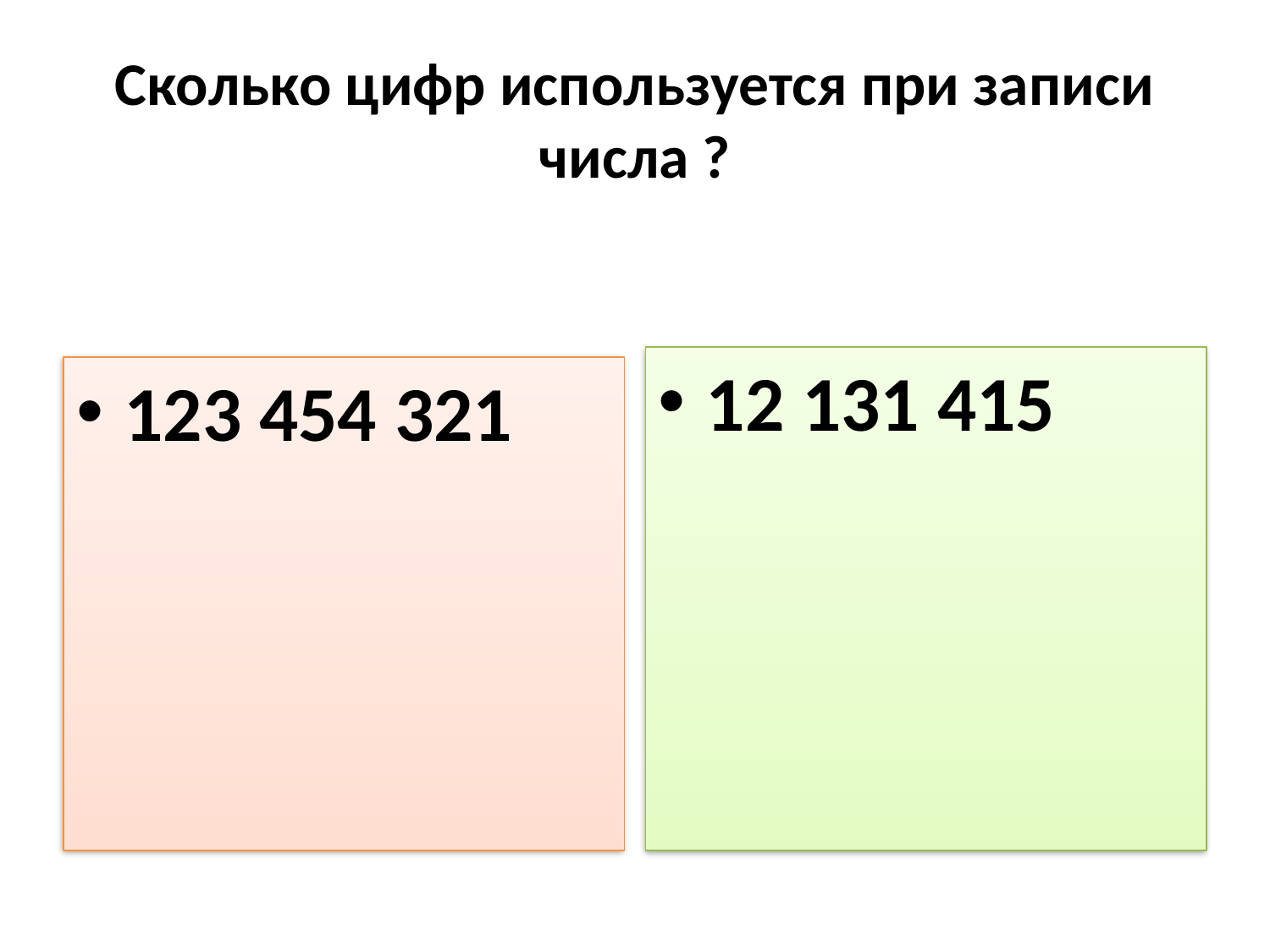

# Сколько цифр используется при записи числа ?
12 131 415
123 454 321